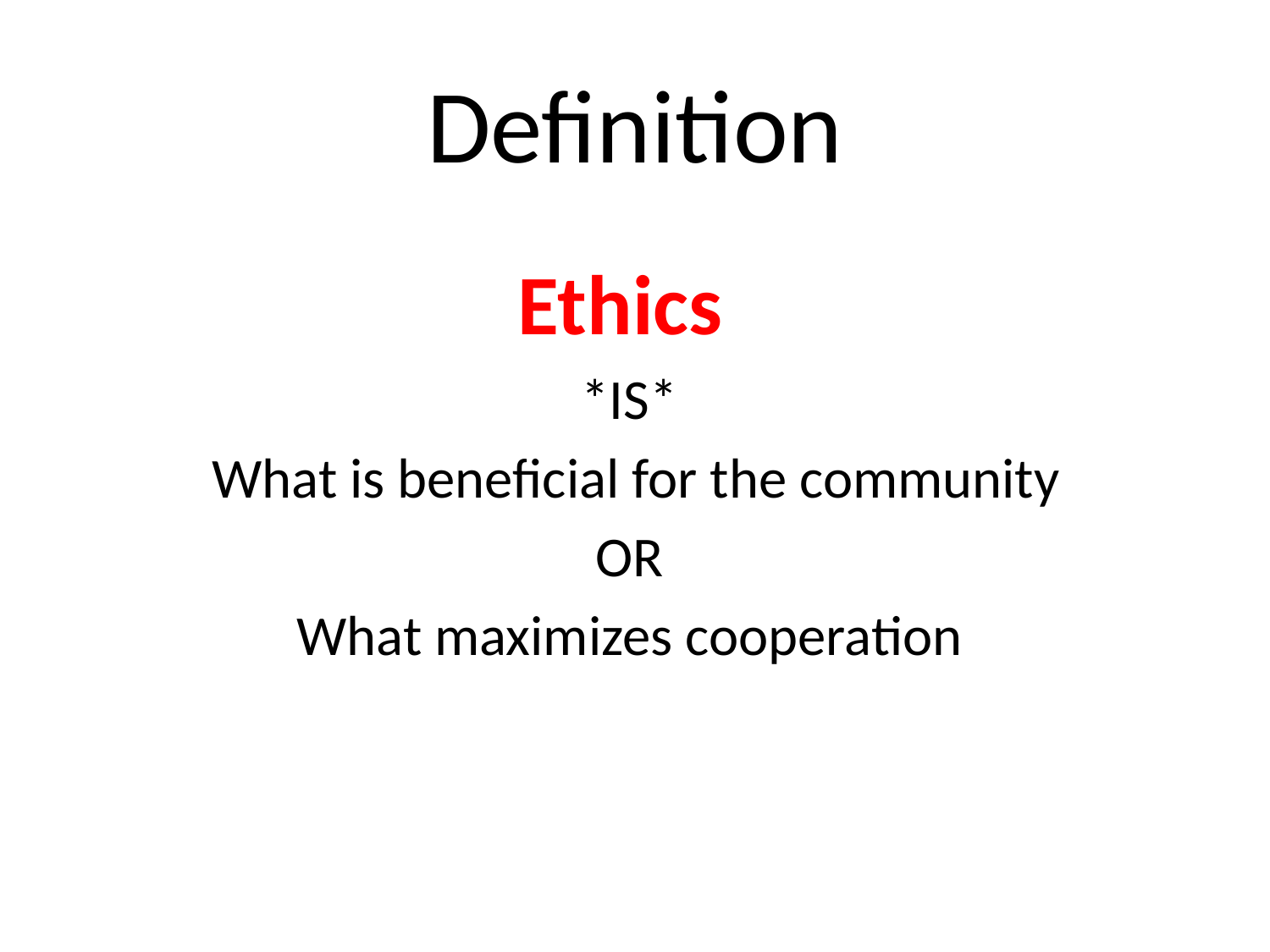

# Definition
Ethics
*IS*
 What is beneficial for the community
OR
What maximizes cooperation